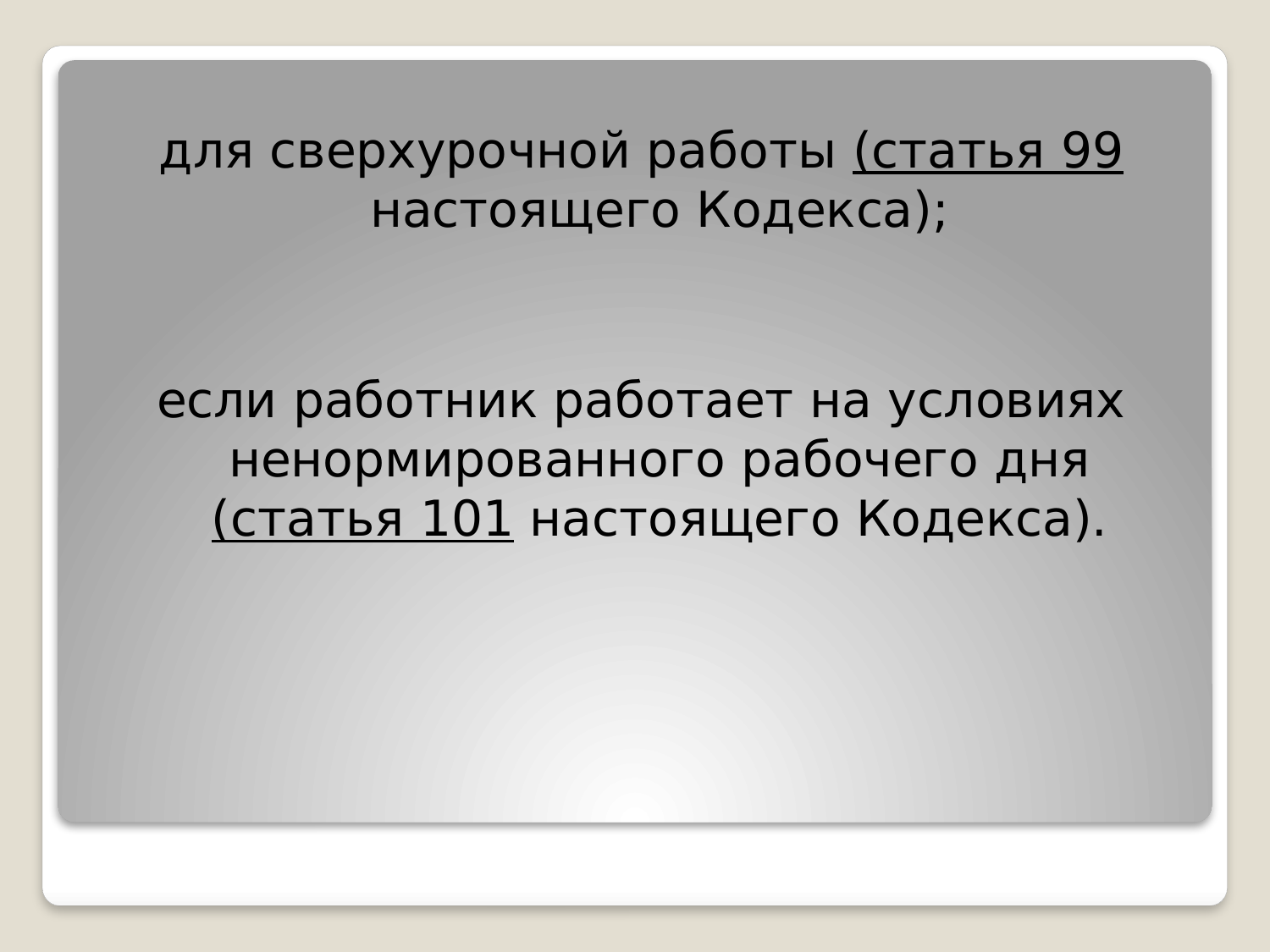

для сверхурочной работы (статья 99 настоящего Кодекса);

если работник работает на условиях ненормированного рабочего дня (статья 101 настоящего Кодекса).